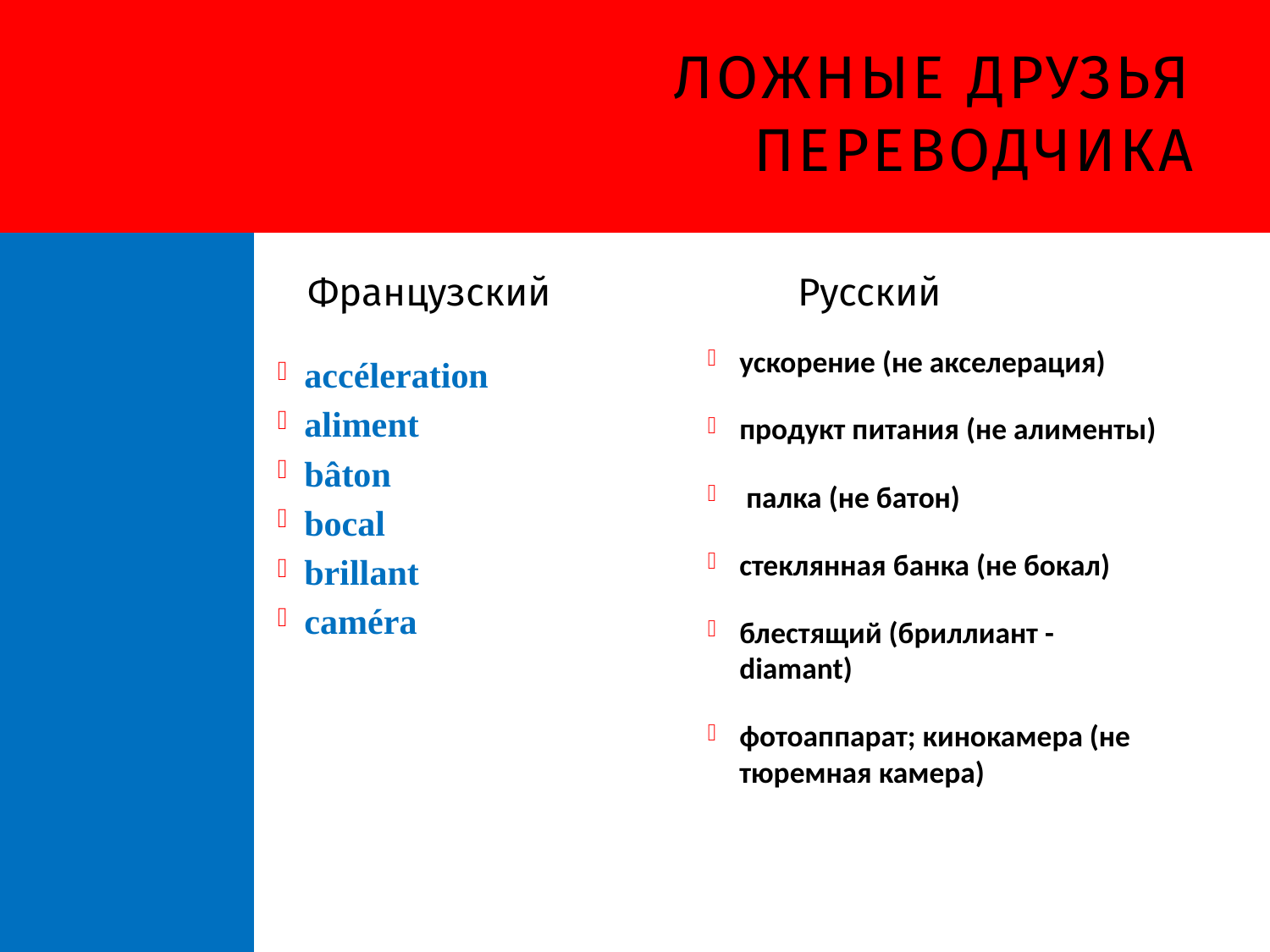

# Ложные друзья переводчика
Французский
Русский
ускорение (не акселерация)
продукт питания (не алименты)
 палка (не батон)
стеклянная банка (не бокал)
блестящий (бpиллиант - diamant)
фотоаппаpат; кинокамера (не тюpемная камеpа)
accéleration
aliment
bâton
bocal
brillant
caméra